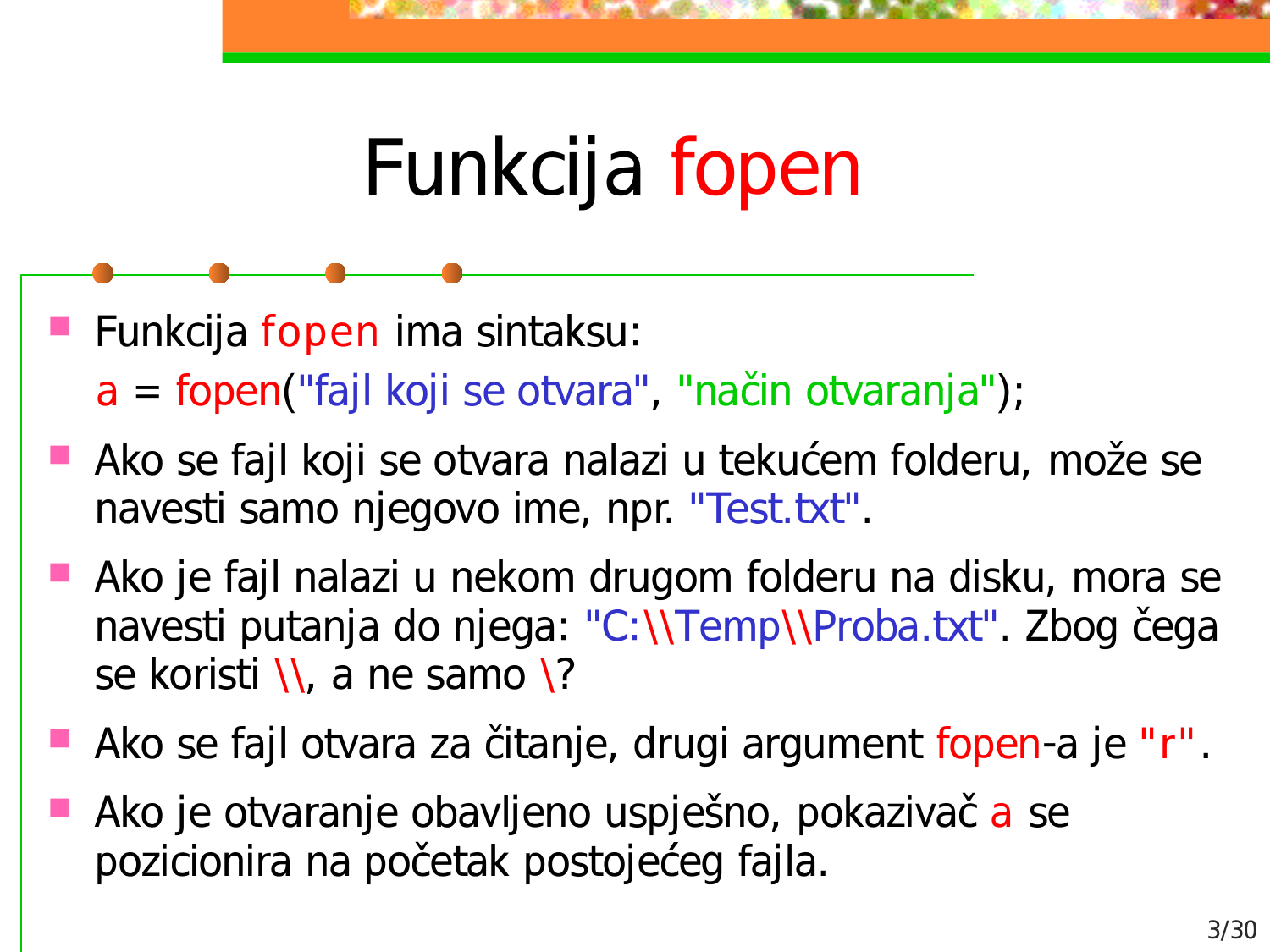

# Funkcija fopen
Funkcija fopen ima sintaksu:
a = fopen("fajl koji se otvara", "način otvaranja");
Ako se fajl koji se otvara nalazi u tekućem folderu, može se navesti samo njegovo ime, npr. "Test.txt".
Ako je fajl nalazi u nekom drugom folderu na disku, mora se navesti putanja do njega: "C:\\Temp\\Proba.txt". Zbog čega se koristi \\, a ne samo \?
Ako se fajl otvara za čitanje, drugi argument fopen-a je "r".
Ako je otvaranje obavljeno uspješno, pokazivač a se pozicionira na početak postojećeg fajla.
3/30